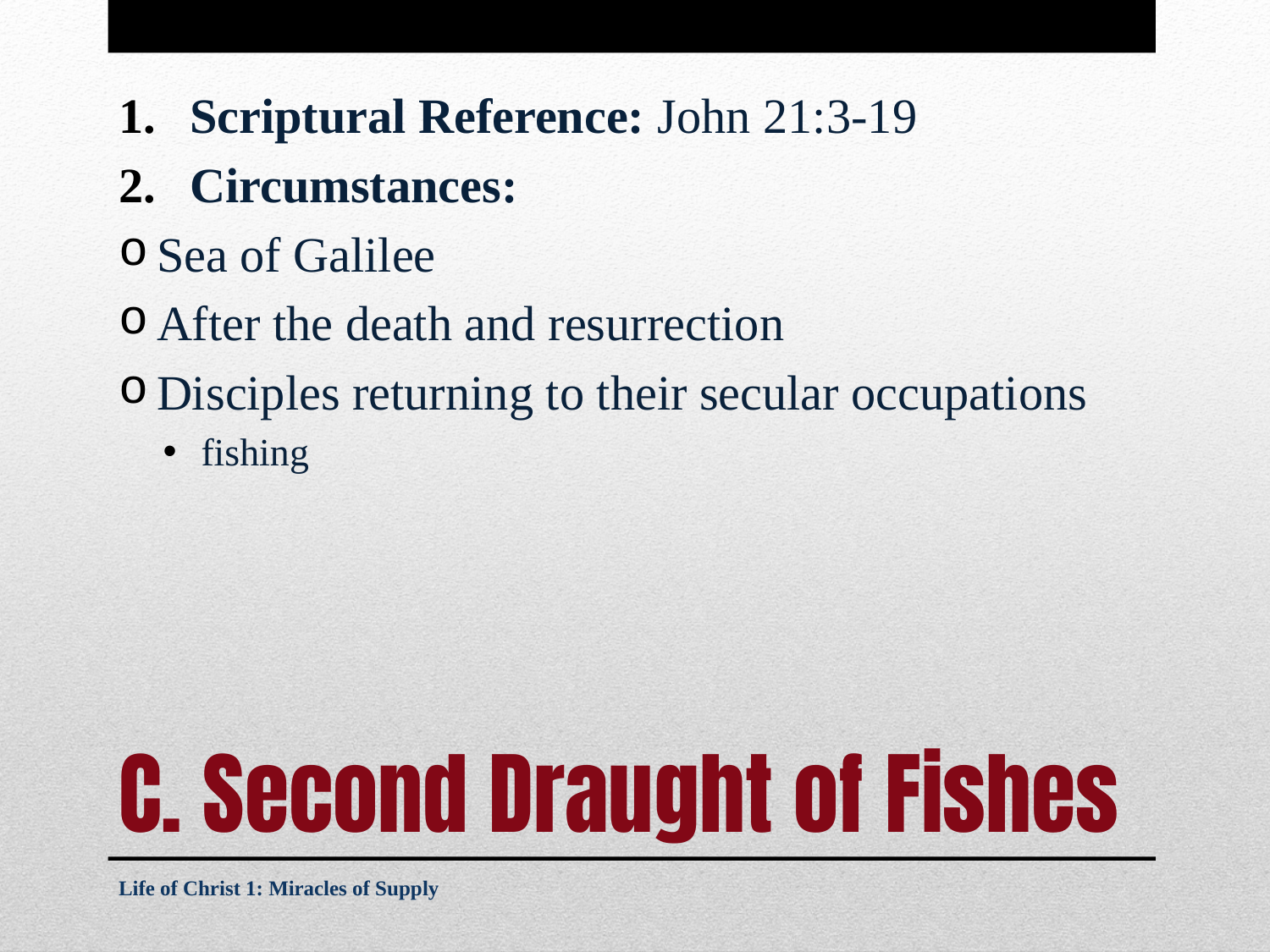

Scriptural Reference: John 21:3-19
Circumstances:
Sea of Galilee
After the death and resurrection
Disciples returning to their secular occupations
fishing
# C. Second Draught of Fishes
Life of Christ 1: Miracles of Supply